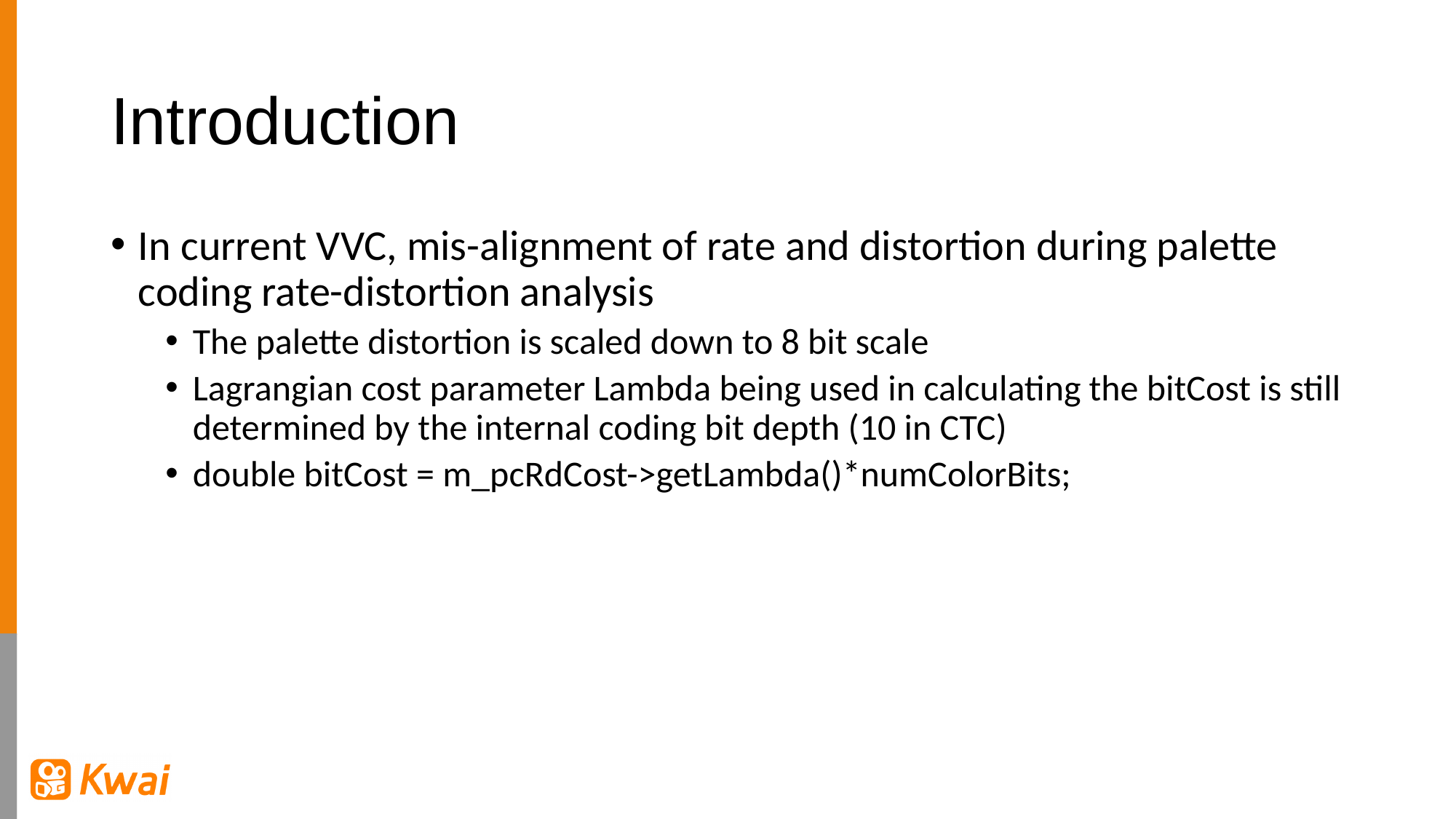

# Introduction
In current VVC, mis-alignment of rate and distortion during palette coding rate-distortion analysis
The palette distortion is scaled down to 8 bit scale
Lagrangian cost parameter Lambda being used in calculating the bitCost is still determined by the internal coding bit depth (10 in CTC)
double bitCost = m_pcRdCost->getLambda()*numColorBits;